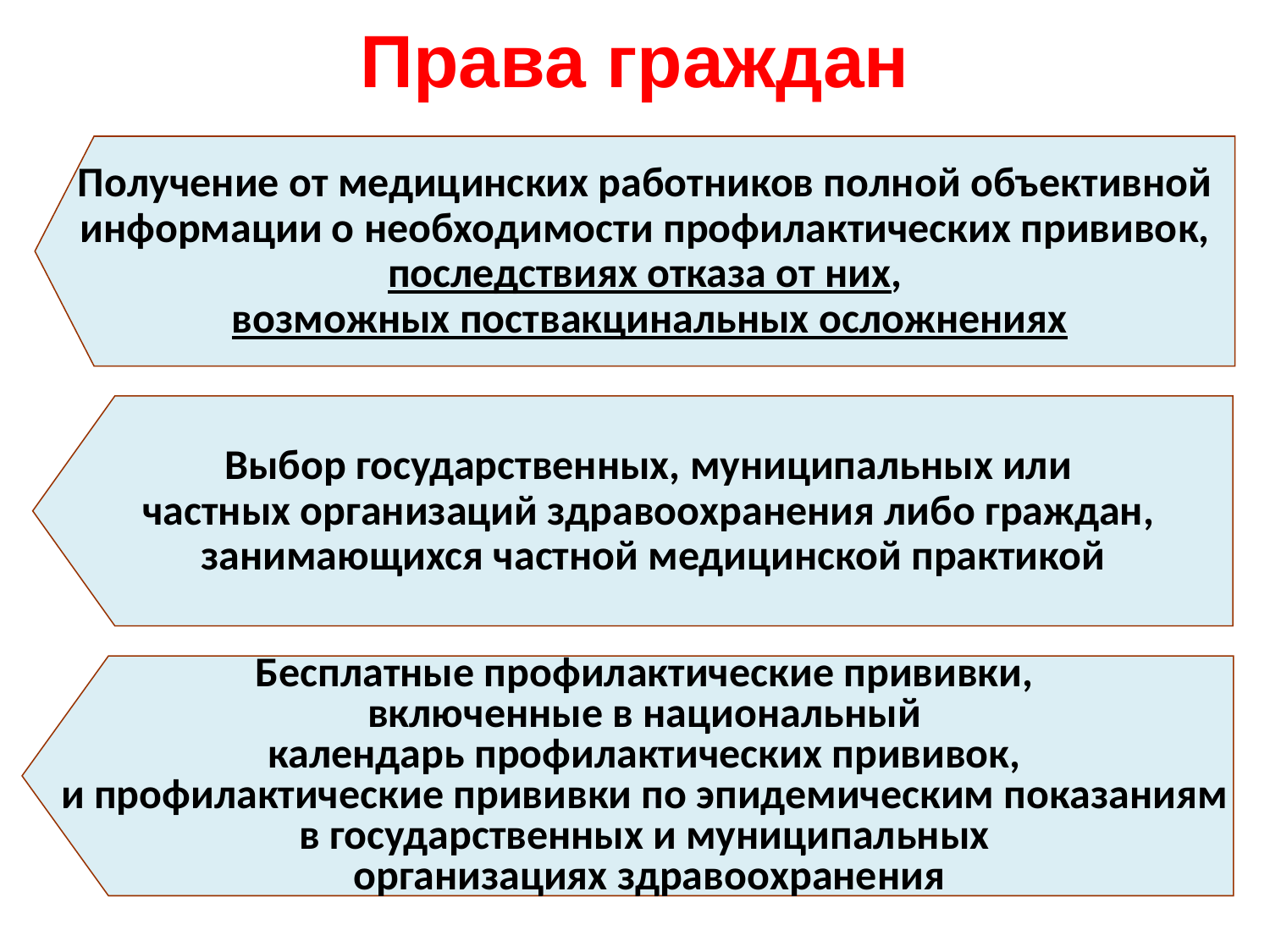

# Права граждан
Получение от медицинских работников полной объективной
информации о необходимости профилактических прививок,
последствиях отказа от них,
возможных поствакцинальных осложнениях
Выбор государственных, муниципальных или
частных организаций здравоохранения либо граждан,
занимающихся частной медицинской практикой
Бесплатные профилактические прививки,
включенные в национальный
календарь профилактических прививок,
и профилактические прививки по эпидемическим показаниям
в государственных и муниципальных
организациях здравоохранения